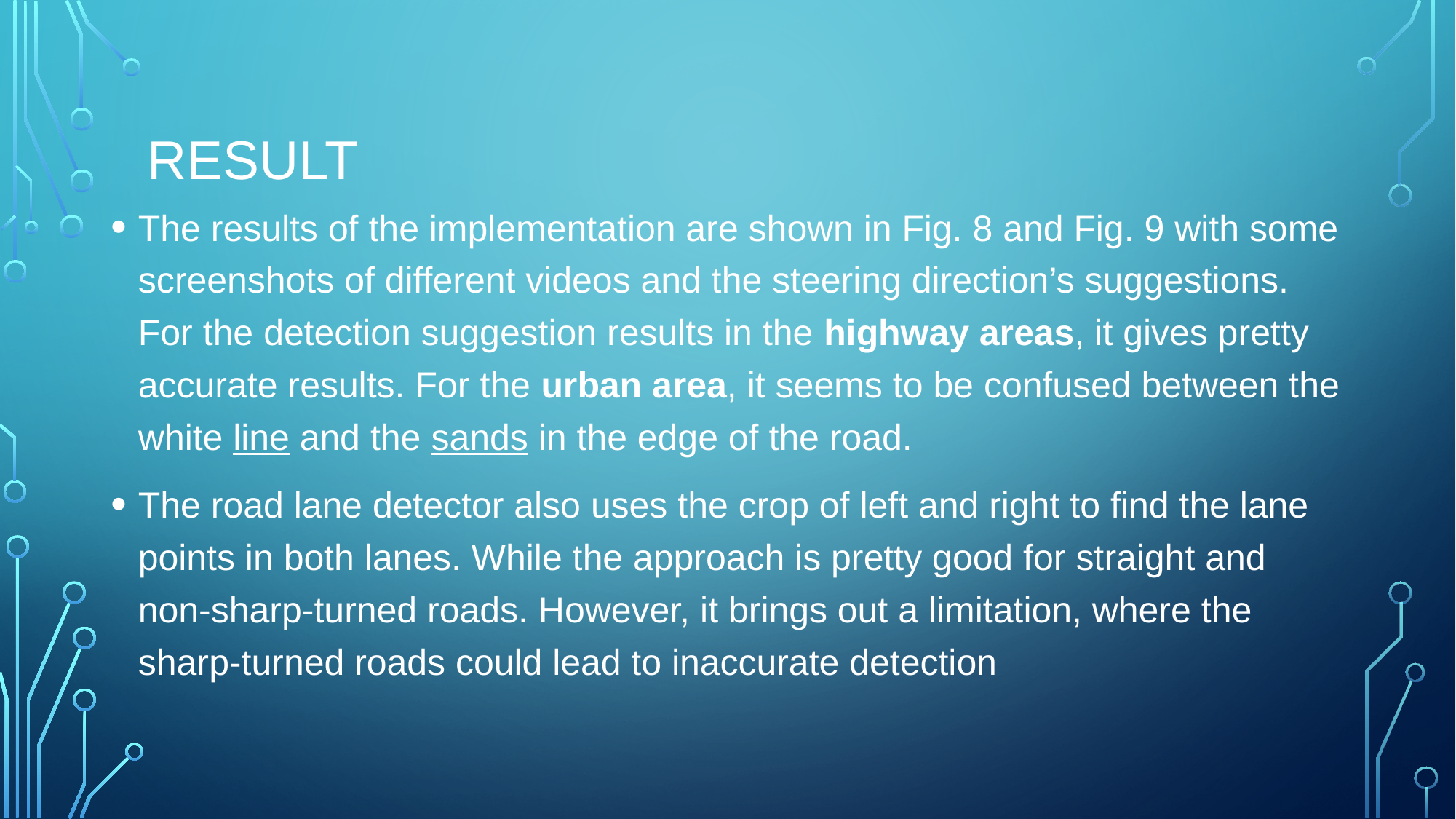

# Result
The results of the implementation are shown in Fig. 8 and Fig. 9 with some screenshots of different videos and the steering direction’s suggestions. For the detection suggestion results in the highway areas, it gives pretty accurate results. For the urban area, it seems to be confused between the white line and the sands in the edge of the road.
The road lane detector also uses the crop of left and right to find the lane points in both lanes. While the approach is pretty good for straight and non-sharp-turned roads. However, it brings out a limitation, where the sharp-turned roads could lead to inaccurate detection